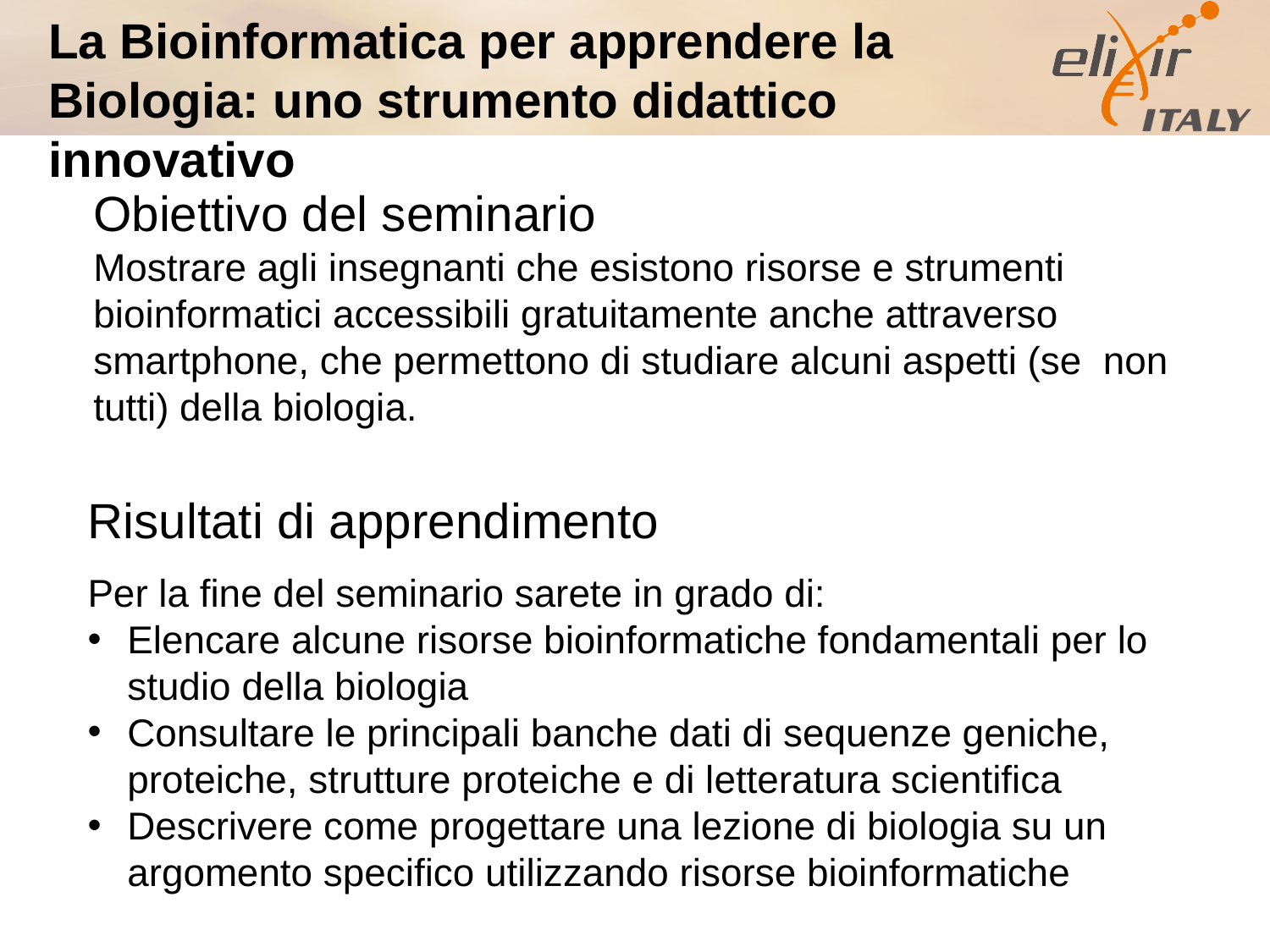

La Bioinformatica per apprendere la Biologia: uno strumento didattico innovativo
Obiettivo del seminario
Mostrare agli insegnanti che esistono risorse e strumenti bioinformatici accessibili gratuitamente anche attraverso smartphone, che permettono di studiare alcuni aspetti (se  non tutti) della biologia.
Risultati di apprendimento
Per la fine del seminario sarete in grado di:
Elencare alcune risorse bioinformatiche fondamentali per lo studio della biologia
Consultare le principali banche dati di sequenze geniche, proteiche, strutture proteiche e di letteratura scientifica
Descrivere come progettare una lezione di biologia su un argomento specifico utilizzando risorse bioinformatiche